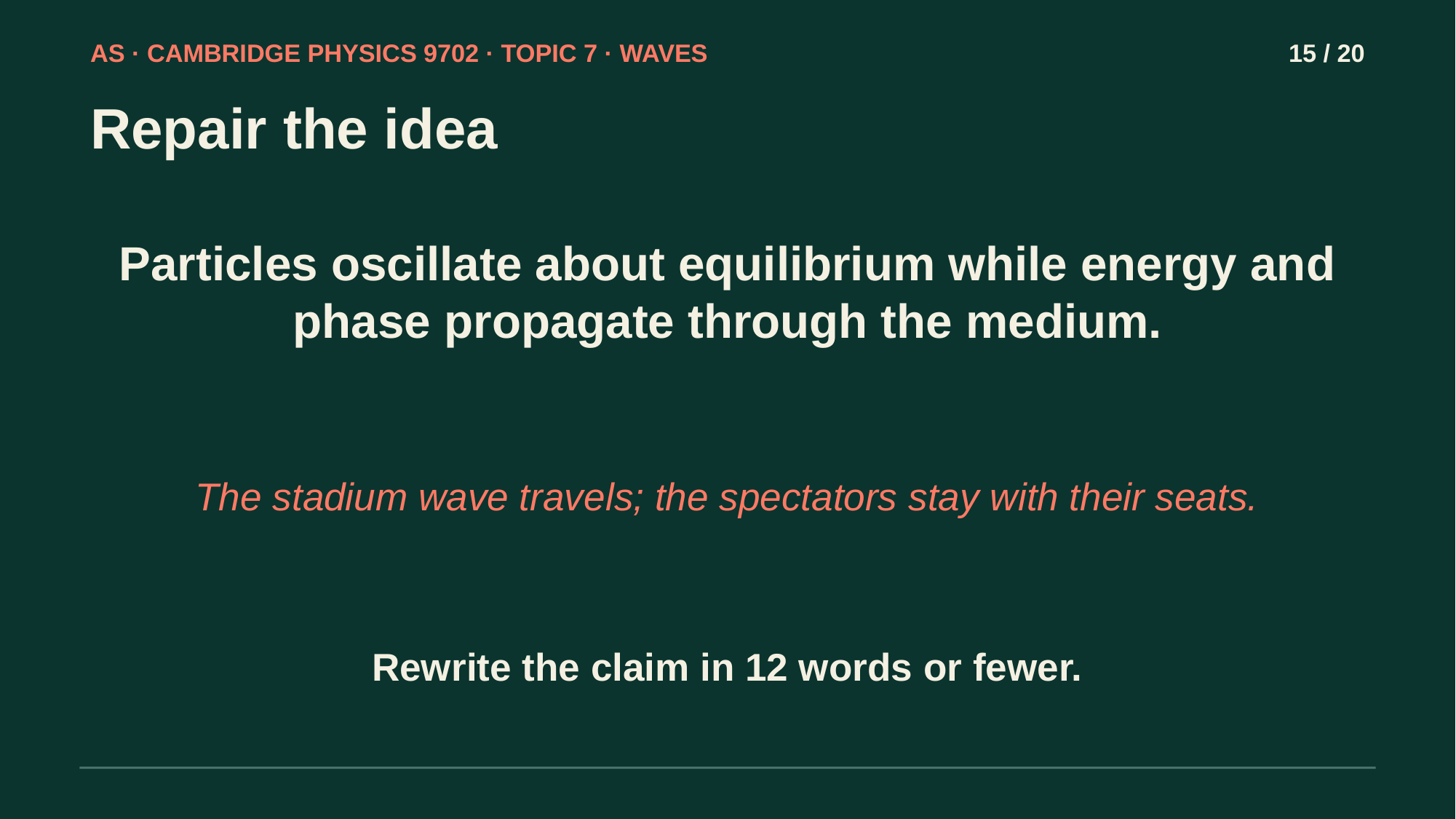

AS · CAMBRIDGE PHYSICS 9702 · TOPIC 7 · WAVES
15 / 20
Repair the idea
Particles oscillate about equilibrium while energy and phase propagate through the medium.
The stadium wave travels; the spectators stay with their seats.
Rewrite the claim in 12 words or fewer.